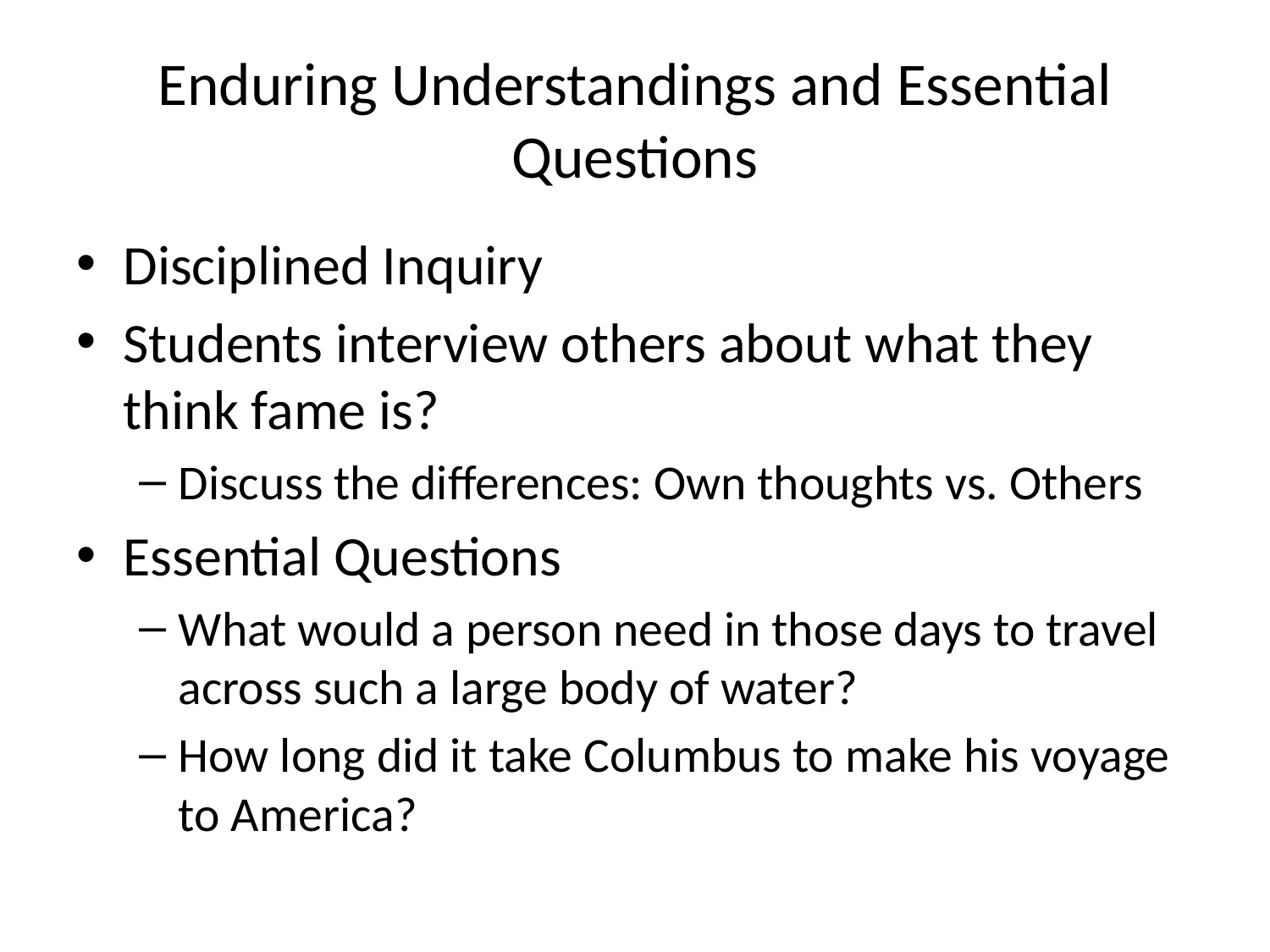

# Enduring Understandings and Essential Questions
Disciplined Inquiry
Students interview others about what they think fame is?
Discuss the differences: Own thoughts vs. Others
Essential Questions
What would a person need in those days to travel across such a large body of water?
How long did it take Columbus to make his voyage to America?